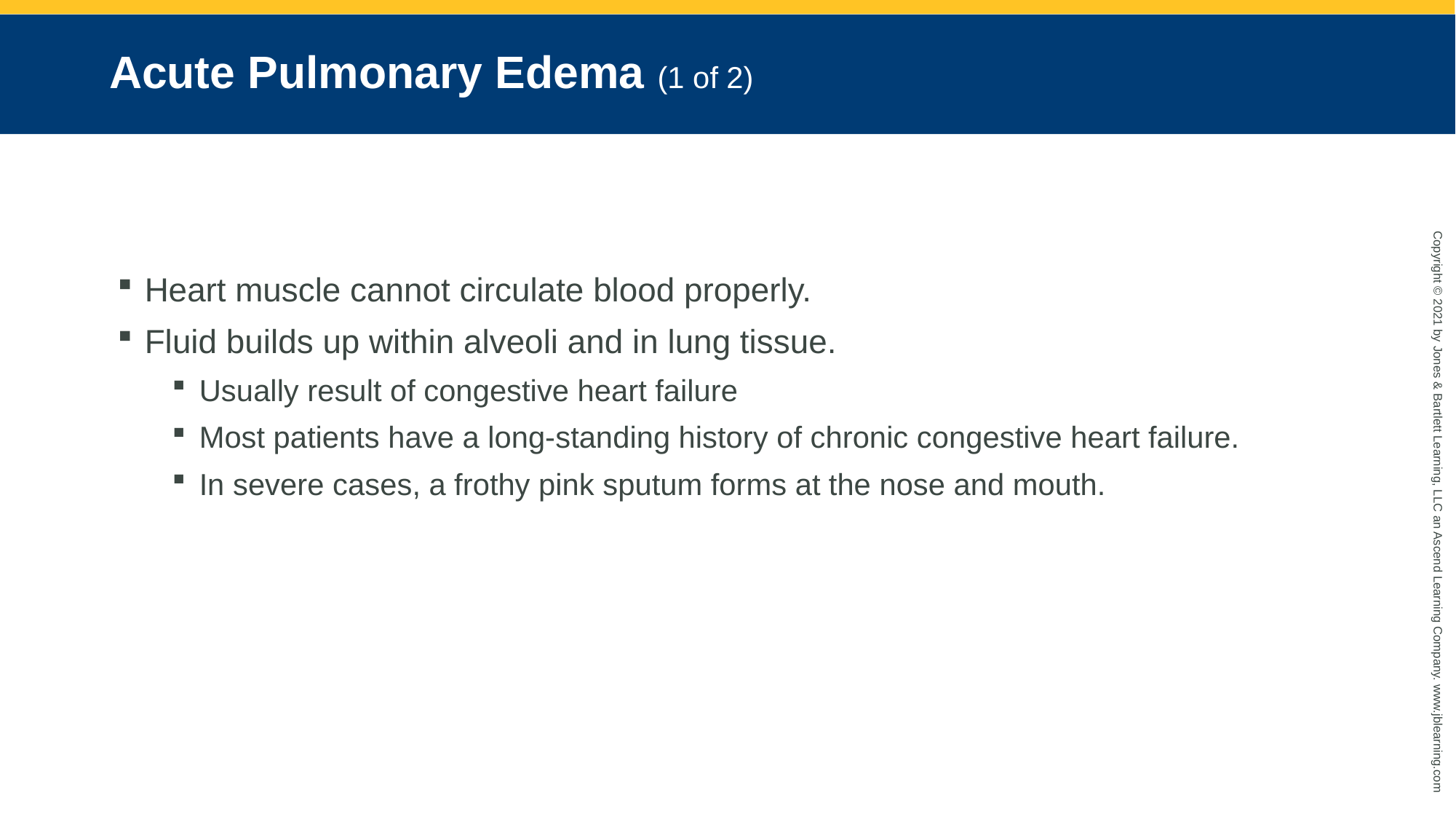

# Acute Pulmonary Edema (1 of 2)
Heart muscle cannot circulate blood properly.
Fluid builds up within alveoli and in lung tissue.
Usually result of congestive heart failure
Most patients have a long-standing history of chronic congestive heart failure.
In severe cases, a frothy pink sputum forms at the nose and mouth.